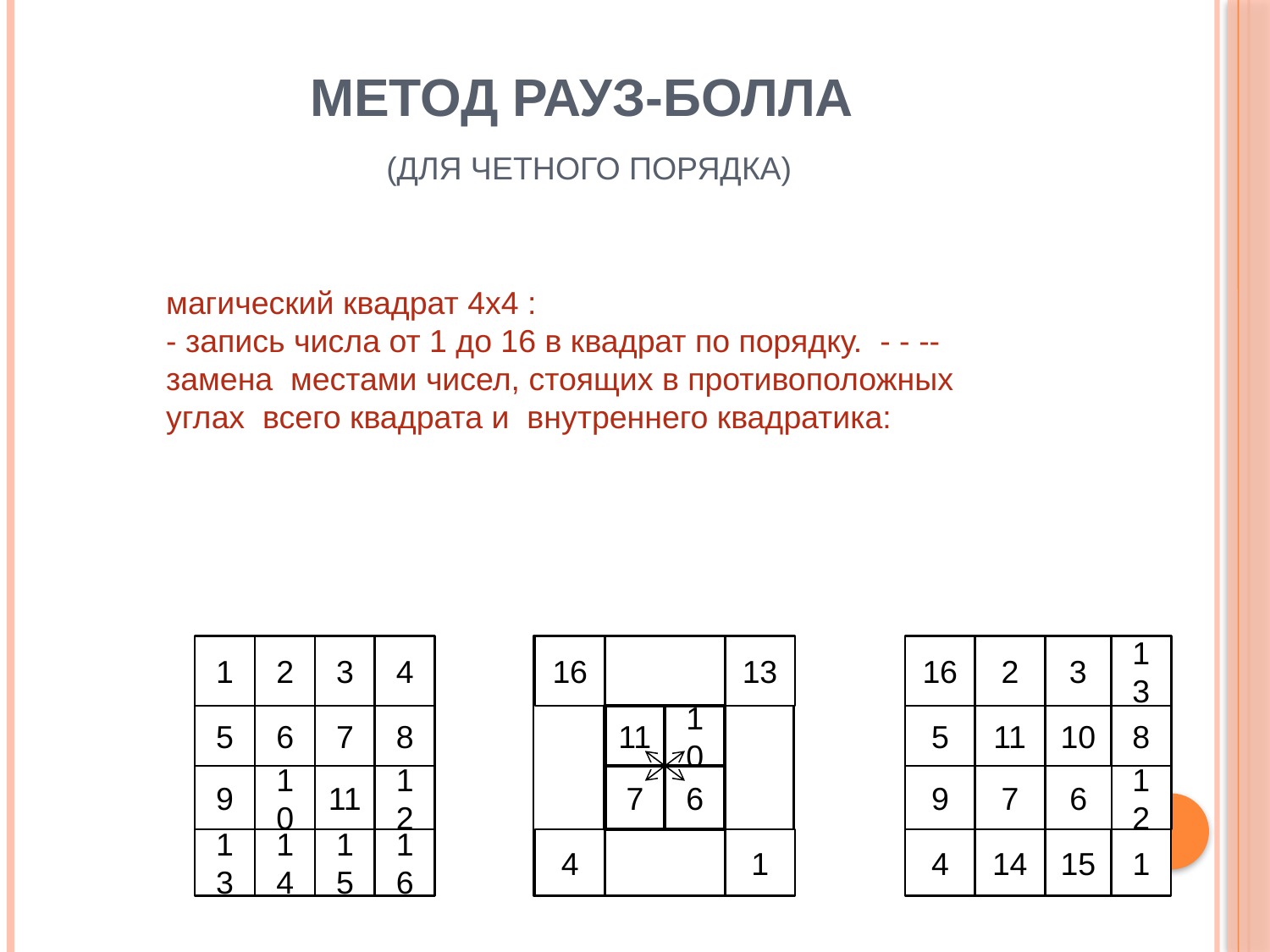

# Метод Рауз-Болла (для четного порядка)
магический квадрат 4х4 :
- запись числа от 1 до 16 в квадрат по порядку.  - - -- замена  местами чисел, стоящих в противоположных углах  всего квадрата и  внутреннего квадратика:
1
2
3
4

16
13
16
2
3
13
5
6
7
8

11
10
5
11
10
8
9
10
11
12
7
6
9
7
6
12
13
14
15
16
4
1
4
14
15
1